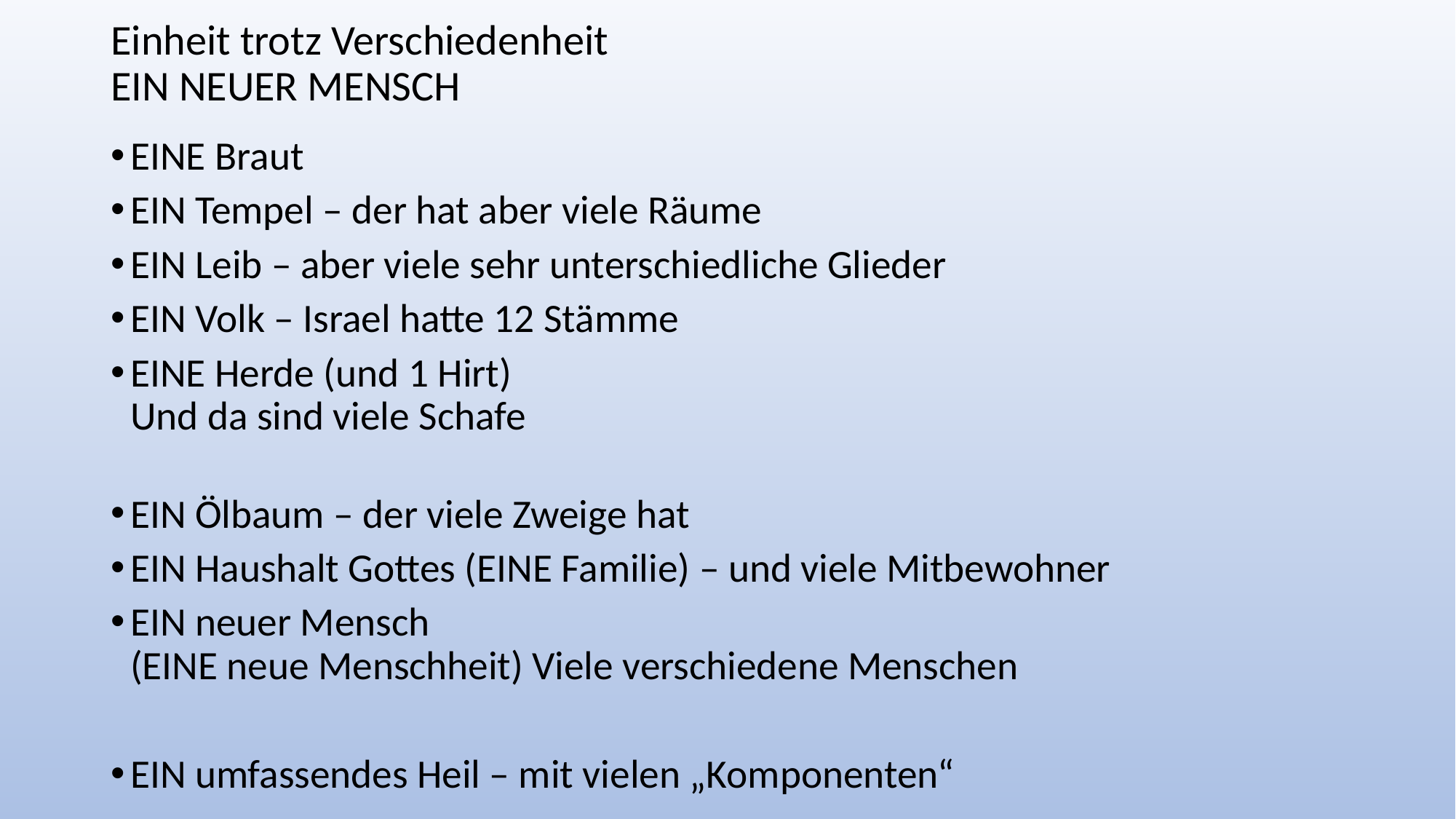

# Einheit trotz Verschiedenheit EIN NEUER MENSCH
EINE Braut
EIN Tempel – der hat aber viele Räume
EIN Leib – aber viele sehr unterschiedliche Glieder
EIN Volk – Israel hatte 12 Stämme
EINE Herde (und 1 Hirt)
Und da sind viele Schafe
EIN Ölbaum – der viele Zweige hat
EIN Haushalt Gottes (EINE Familie) – und viele Mitbewohner
EIN neuer Mensch
(EINE neue Menschheit) Viele verschiedene Menschen

EIN umfassendes Heil – mit vielen „Komponenten“